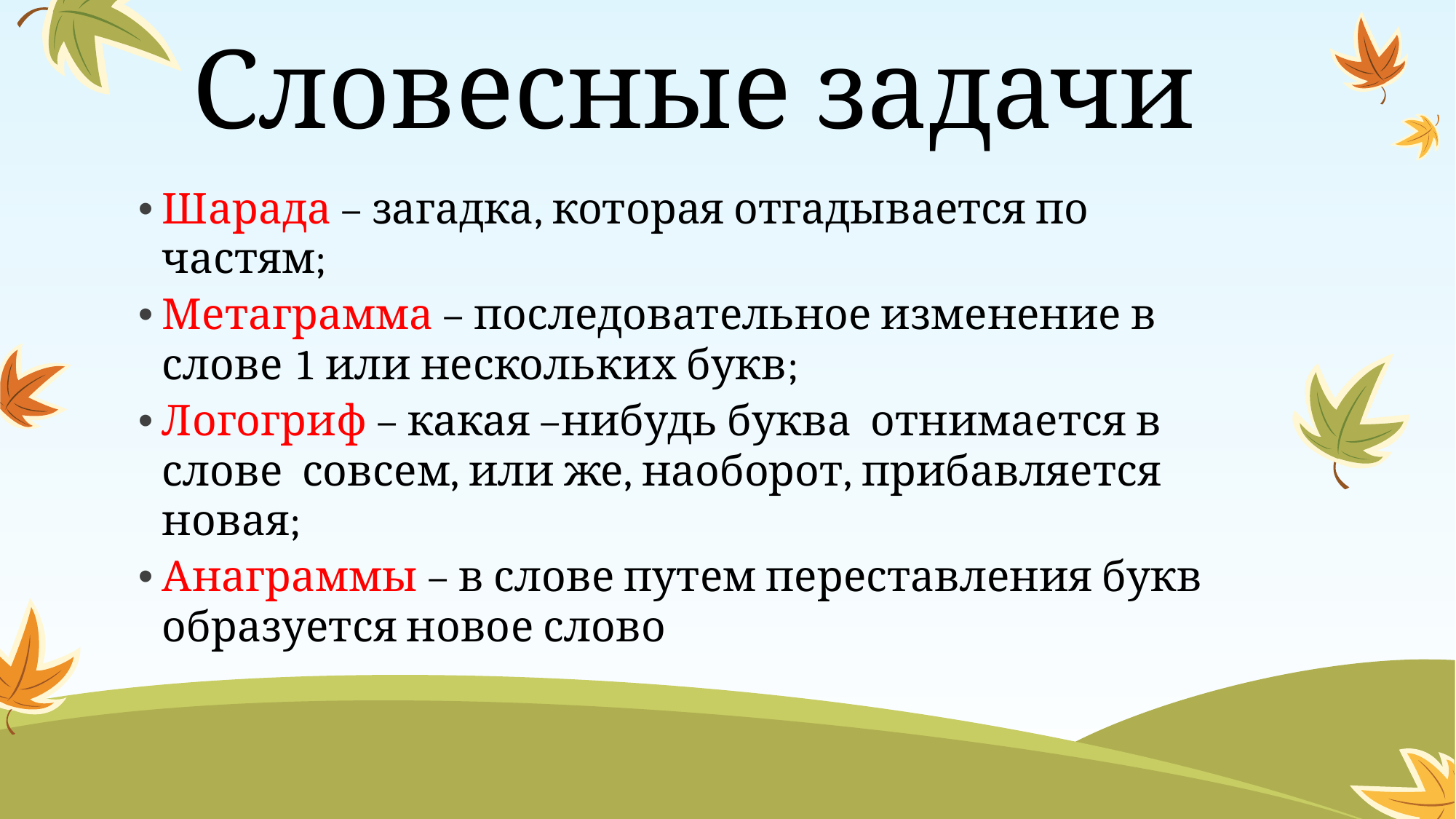

# Словесные задачи
Шарада – загадка, которая отгадывается по частям;
Метаграмма – последовательное изменение в слове 1 или нескольких букв;
Логогриф – какая –нибудь буква  отнимается в слове  совсем, или же, наоборот, прибавляется новая;
Анаграммы – в слове путем переставления букв образуется новое слово